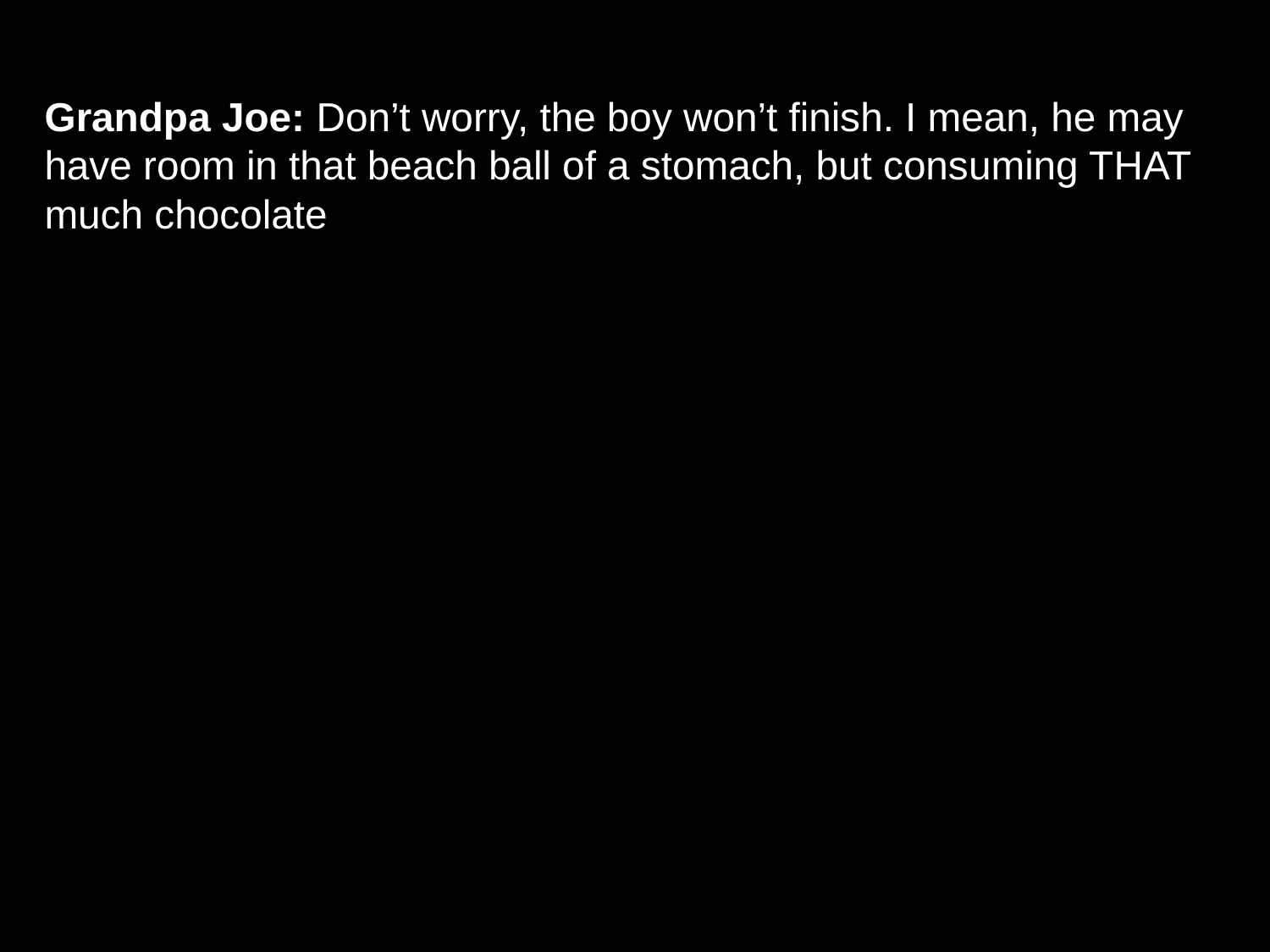

# Grandpa Joe: Don’t worry, the boy won’t finish. I mean, he may have room in that beach ball of a stomach, but consuming THAT much chocolate